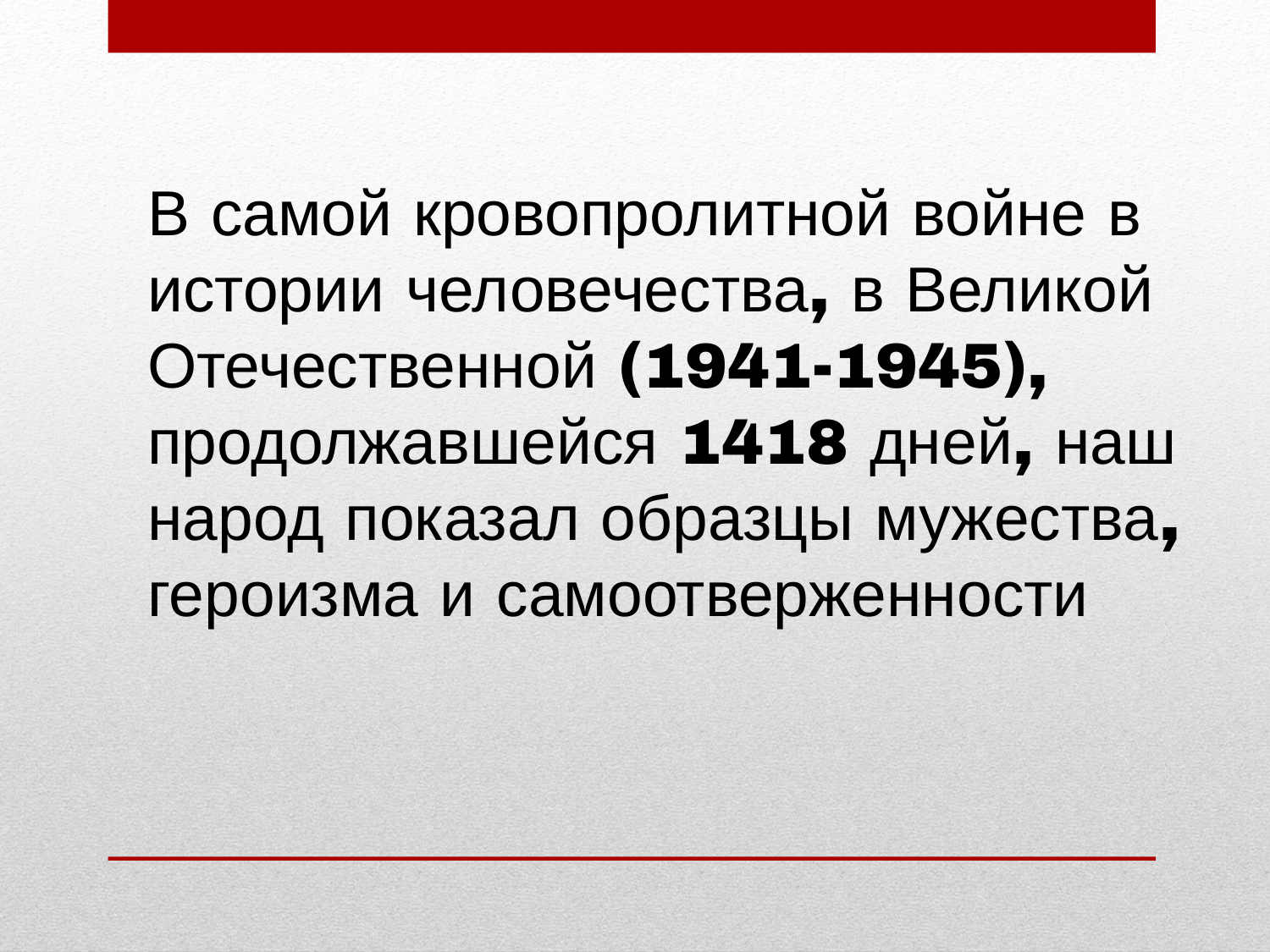

В самой кровопролитной войне в истории человечества, в Великой Отечественной (1941-1945), продолжавшейся 1418 дней, наш народ показал образцы мужества, героизма и самоотверженности